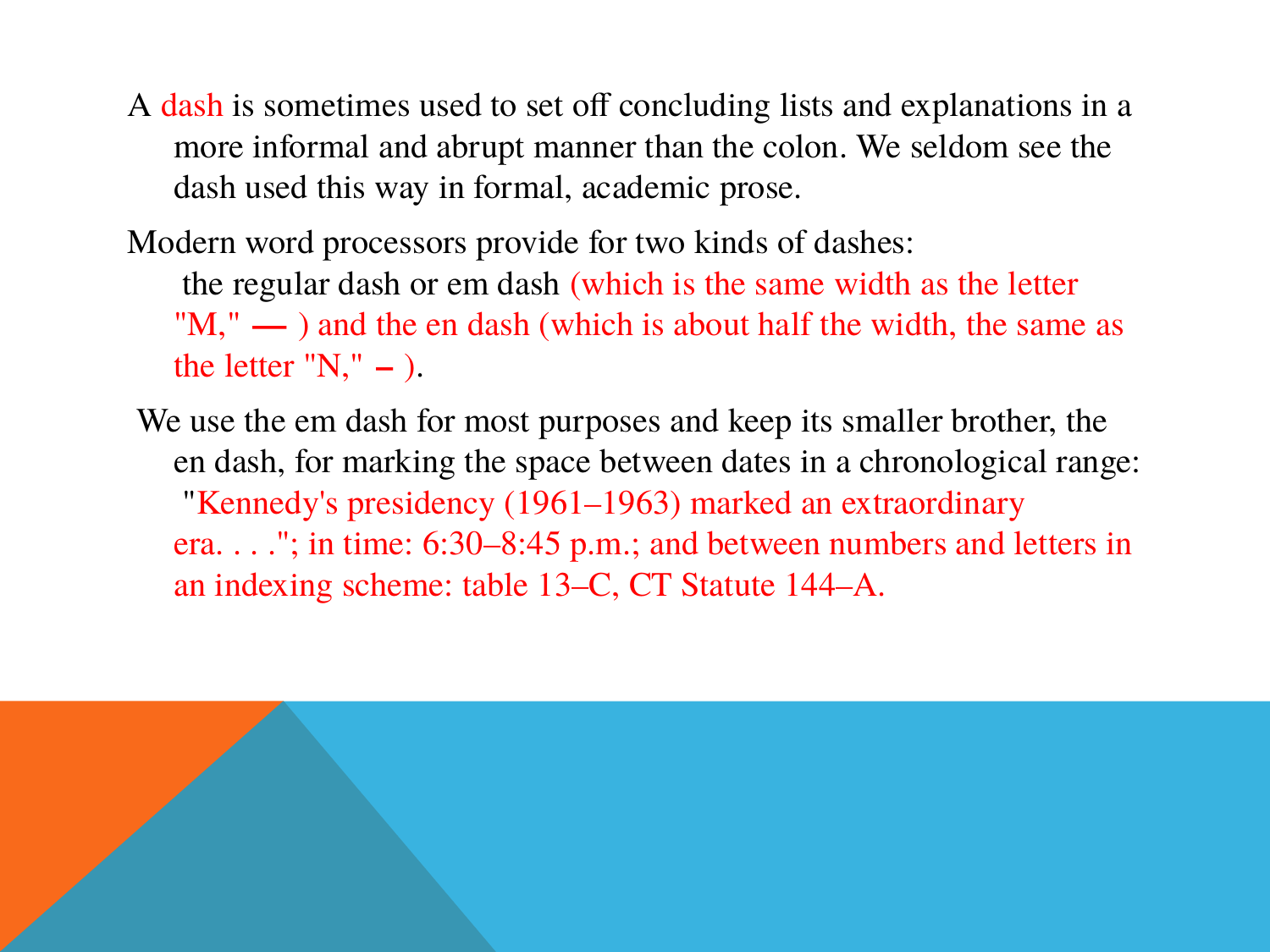

#
A dash is sometimes used to set off concluding lists and explanations in a more informal and abrupt manner than the colon. We seldom see the dash used this way in formal, academic prose.
Modern word processors provide for two kinds of dashes:
 the regular dash or em dash (which is the same width as the letter "M," — ) and the en dash (which is about half the width, the same as the letter "N," – ).
 We use the em dash for most purposes and keep its smaller brother, the en dash, for marking the space between dates in a chronological range:
 "Kennedy's presidency (1961–1963) marked an extraordinary era. . . ."; in time: 6:30–8:45 p.m.; and between numbers and letters in an indexing scheme: table 13–C, CT Statute 144–A.